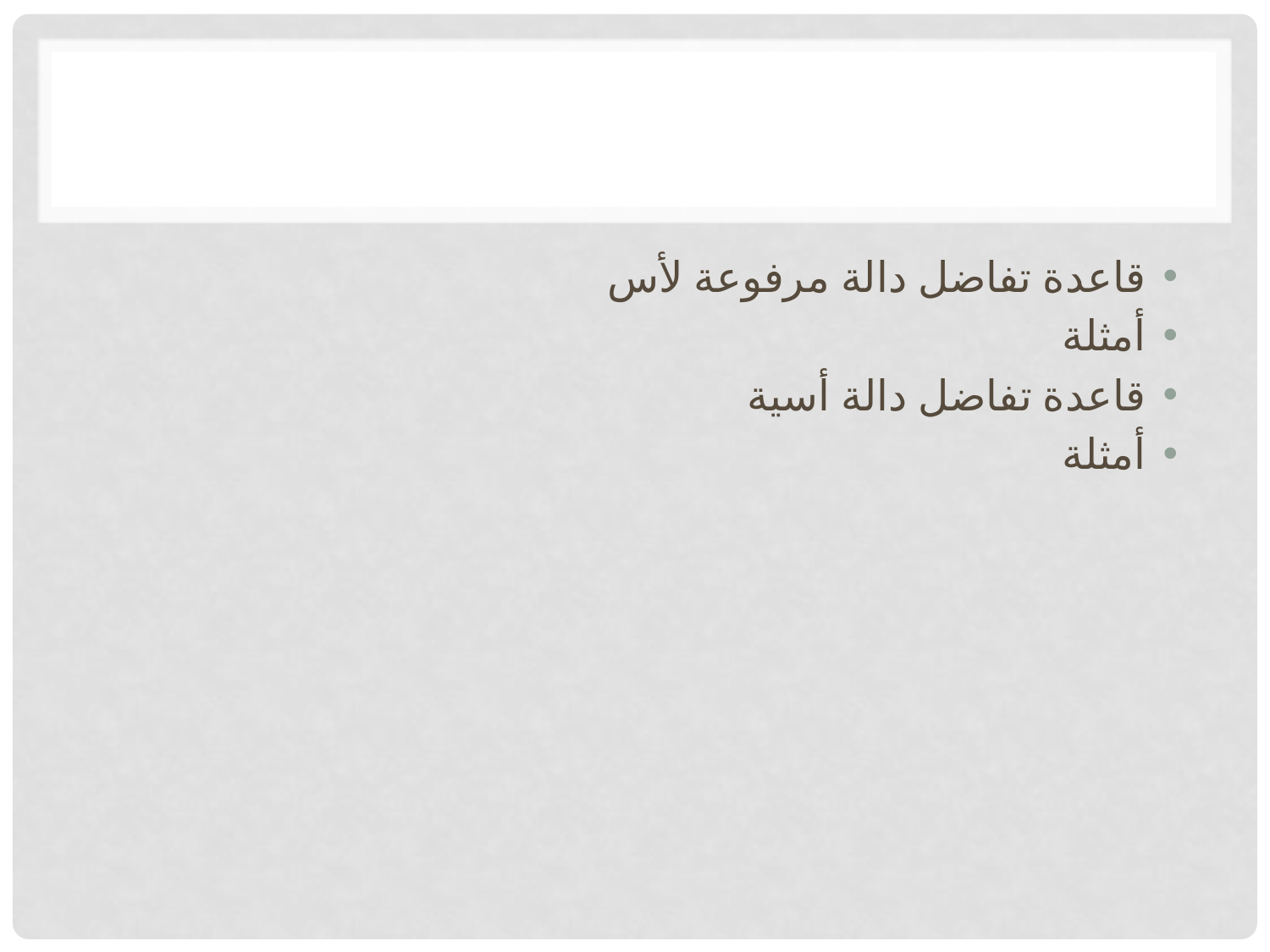

قاعدة تفاضل دالة مرفوعة لأس
أمثلة
قاعدة تفاضل دالة أسية
أمثلة